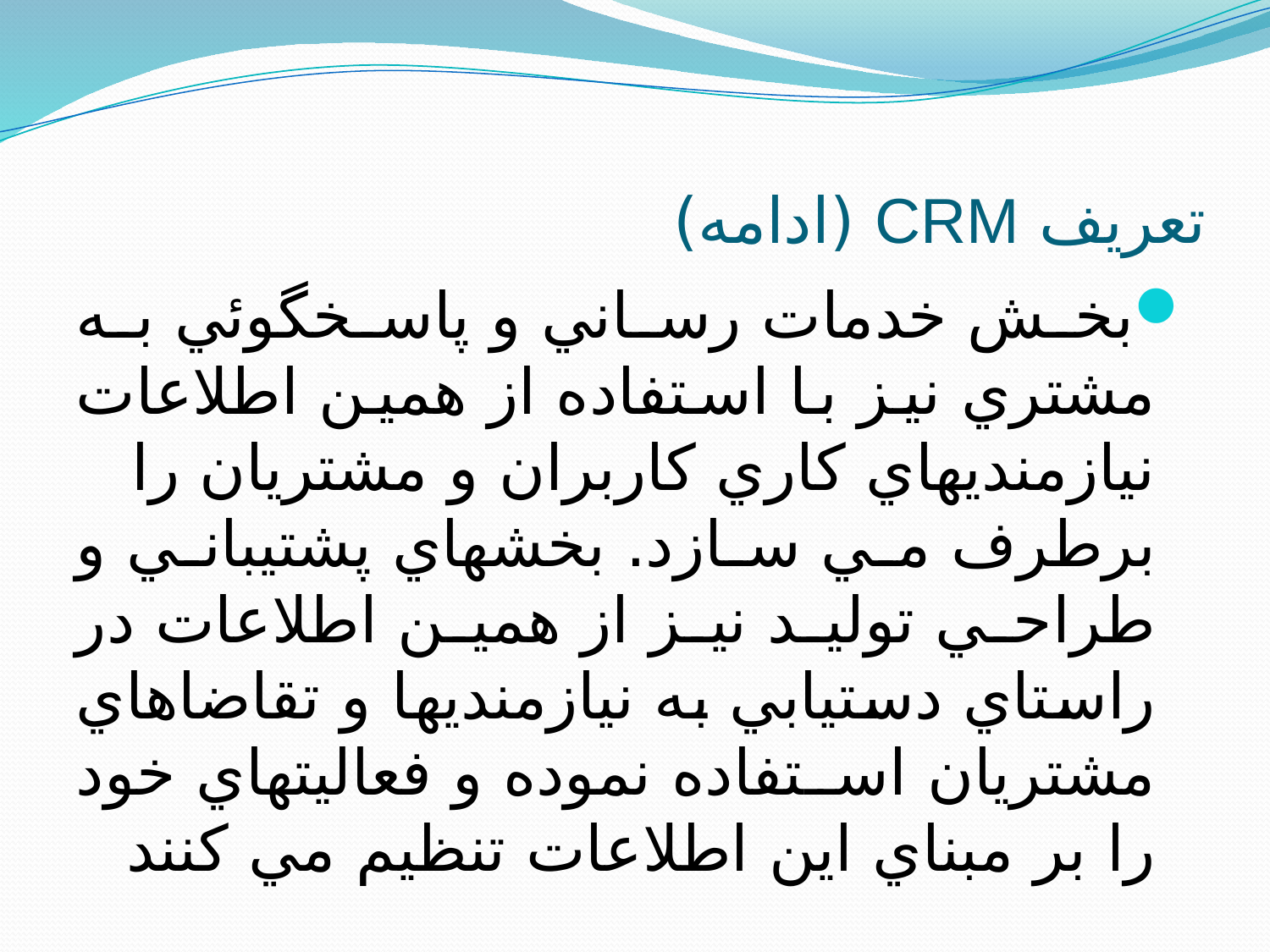

# تعریف CRM (ادامه)
بخش خدمات رساني و پاسخگوئي به مشتري نيز با استفاده از همين اطلاعات نيازمنديهاي كاري كاربران و مشتريان را برطرف مي سازد. بخشهاي پشتيباني و طراحي توليد نيز از همين اطلاعات در راستاي دستيابي به نيازمنديها و تقاضاهاي مشتريان استفاده نموده و فعاليتهاي خود را بر مبناي اين اطلاعات تنظيم مي كنند